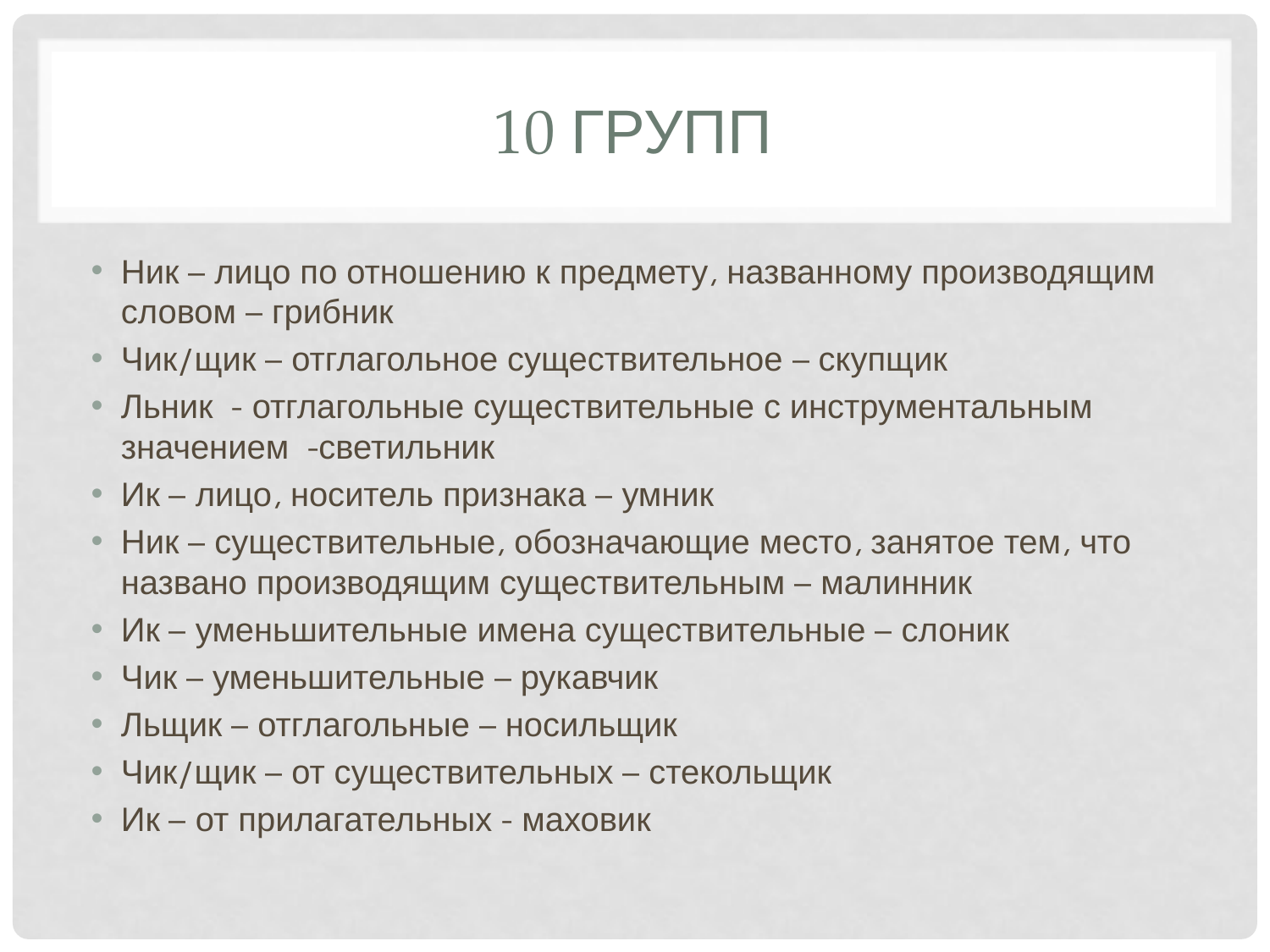

# 10 групп
Ник – лицо по отношению к предмету, названному производящим словом – грибник
Чик/щик – отглагольное существительное – скупщик
Льник  - отглагольные существительные с инструментальным значением  -светильник
Ик – лицо, носитель признака – умник
Ник – существительные, обозначающие место, занятое тем, что  названо производящим существительным – малинник
Ик – уменьшительные имена существительные – слоник
Чик – уменьшительные – рукавчик
Льщик – отглагольные – носильщик
Чик/щик – от существительных – стекольщик
Ик – от прилагательных - маховик